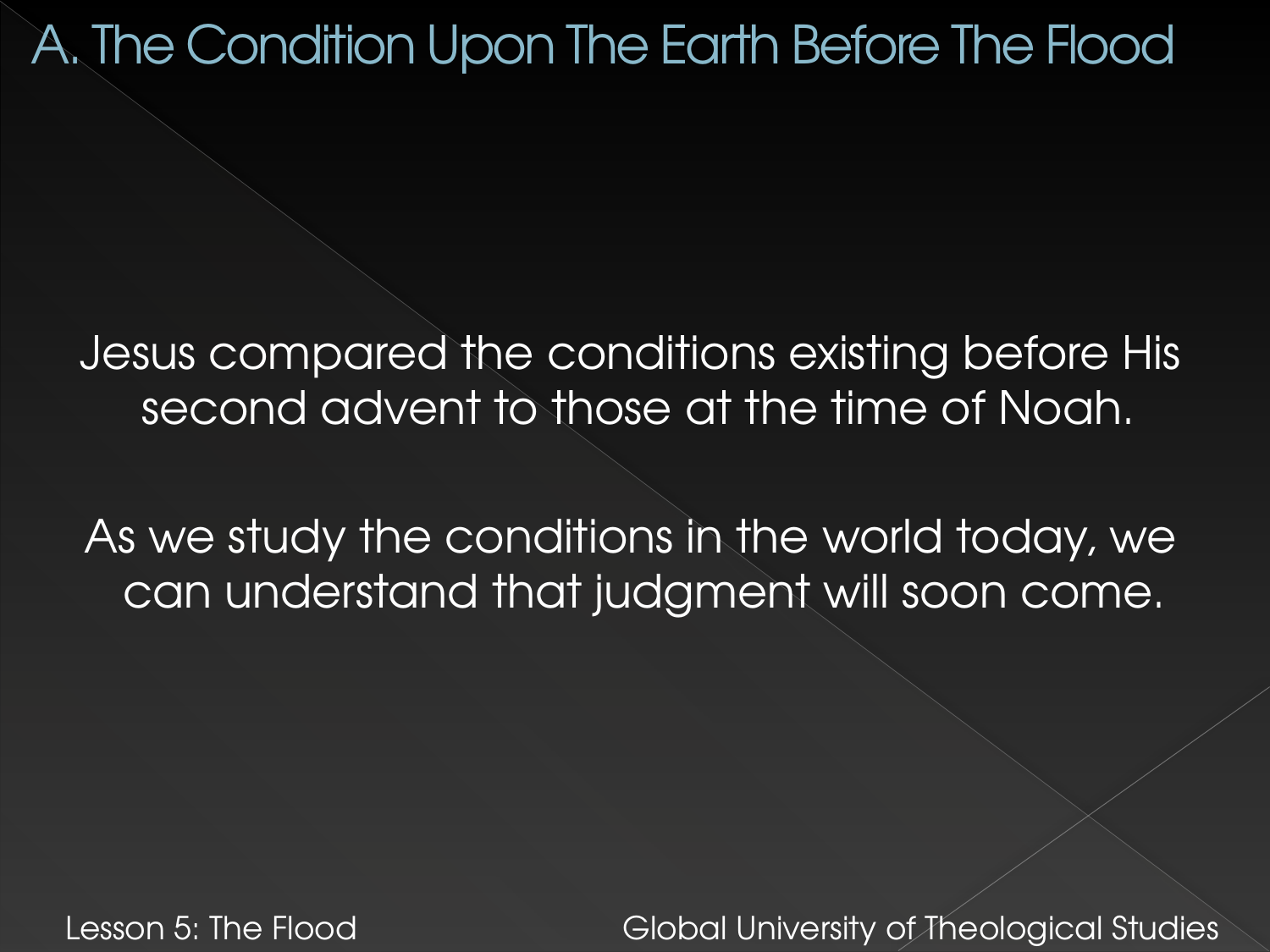

# A. The Condition Upon The Earth Before The Flood
  Jesus compared the conditions existing before His second advent to those at the time of Noah.

  As we study the conditions in the world today, we can understand that judgment will soon come.
Lesson 5: The Flood                              Global University of Theological Studies